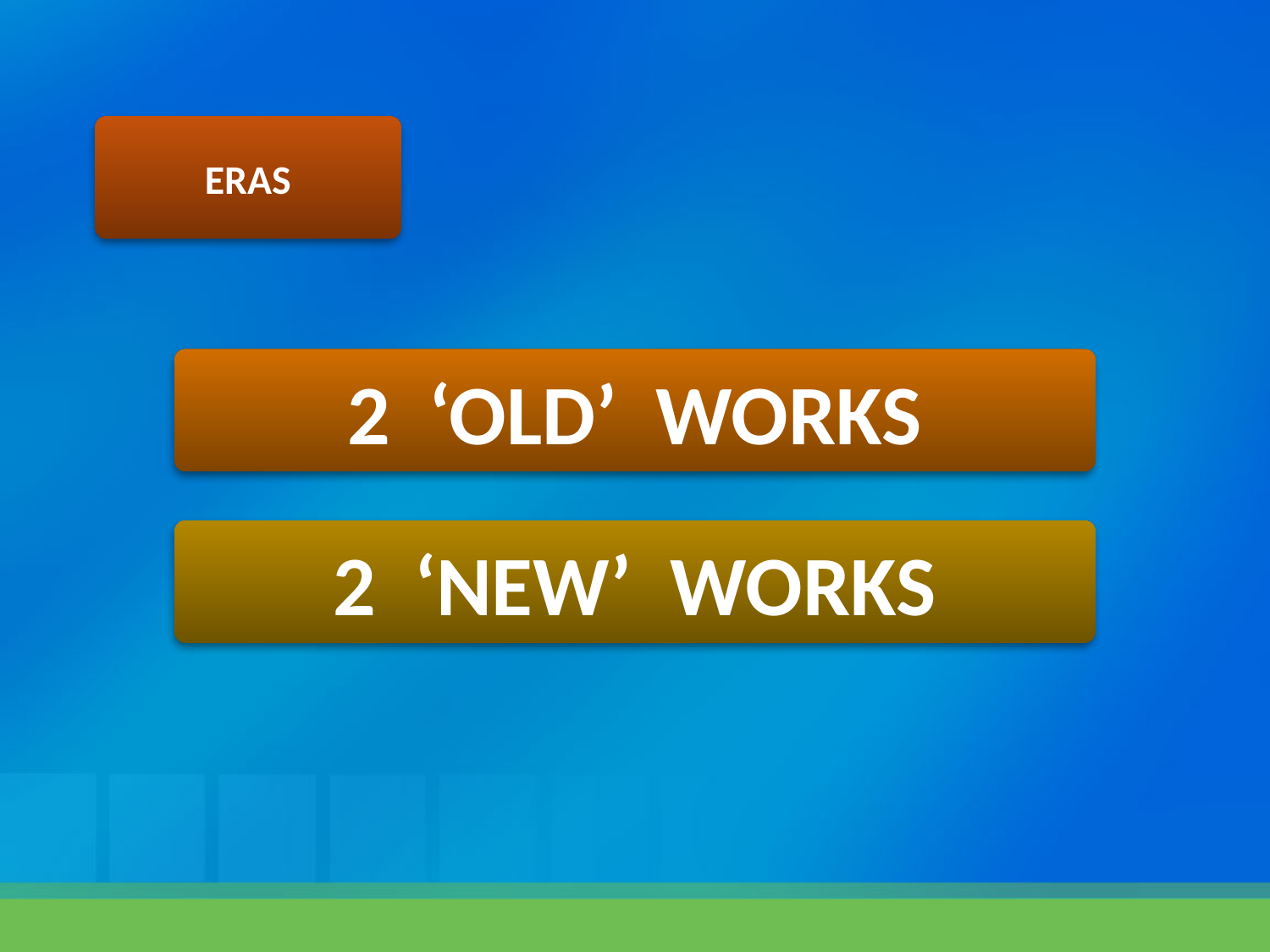

ERAS
2  ‘OLD’  WORKS
2  ‘NEW’  WORKS